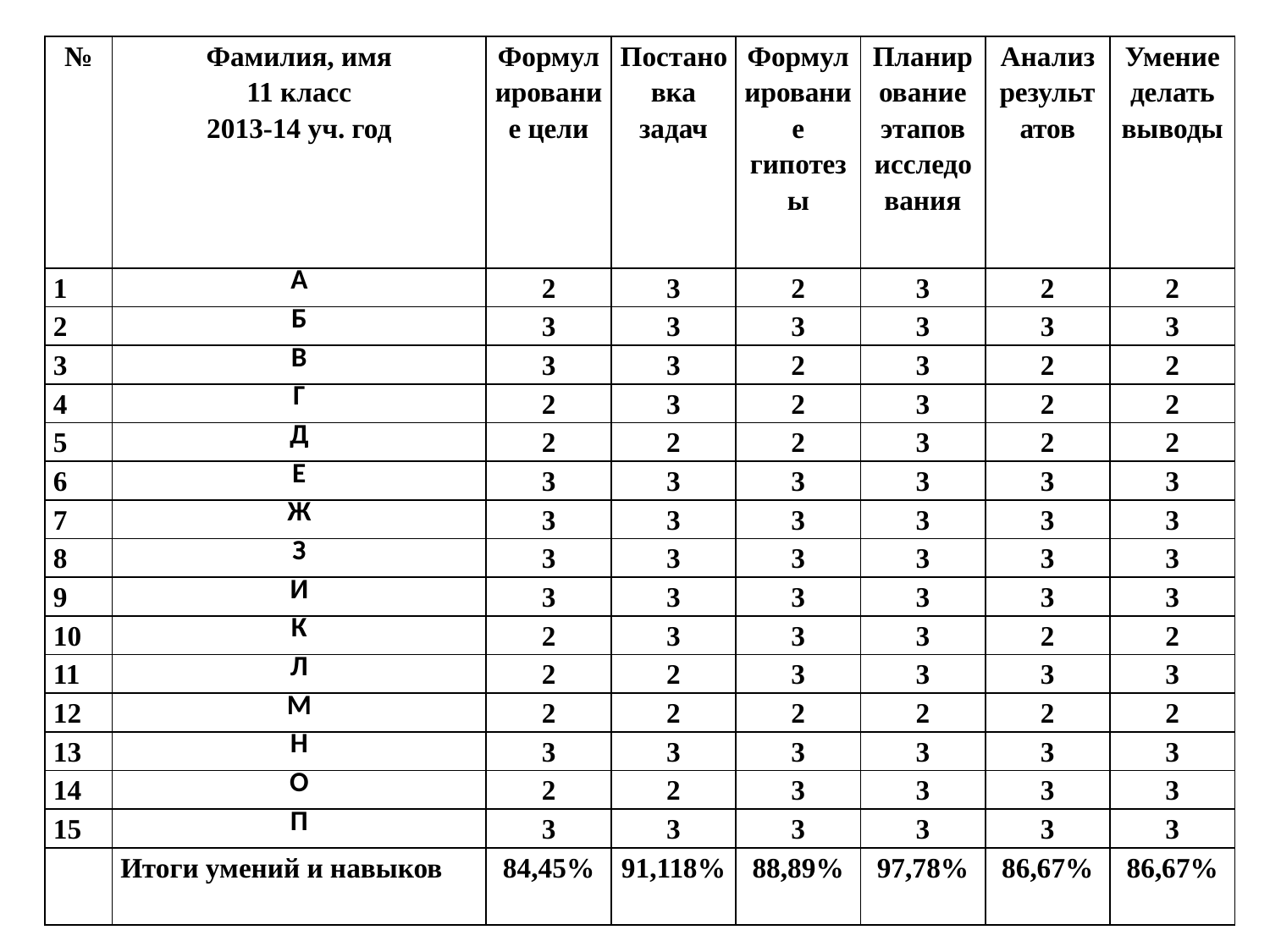

| № | Фамилия, имя 11 класс 2013-14 уч. год | Формулирование цели | Постановка задач | Формулирование гипотезы | Планирование этапов исследования | Анализ результатов | Умение делать выводы |
| --- | --- | --- | --- | --- | --- | --- | --- |
| 1 | А | 2 | 3 | 2 | 3 | 2 | 2 |
| 2 | Б | 3 | 3 | 3 | 3 | 3 | 3 |
| 3 | В | 3 | 3 | 2 | 3 | 2 | 2 |
| 4 | Г | 2 | 3 | 2 | 3 | 2 | 2 |
| 5 | Д | 2 | 2 | 2 | 3 | 2 | 2 |
| 6 | Е | 3 | 3 | 3 | 3 | 3 | 3 |
| 7 | Ж | 3 | 3 | 3 | 3 | 3 | 3 |
| 8 | З | 3 | 3 | 3 | 3 | 3 | 3 |
| 9 | И | 3 | 3 | 3 | 3 | 3 | 3 |
| 10 | К | 2 | 3 | 3 | 3 | 2 | 2 |
| 11 | Л | 2 | 2 | 3 | 3 | 3 | 3 |
| 12 | М | 2 | 2 | 2 | 2 | 2 | 2 |
| 13 | Н | 3 | 3 | 3 | 3 | 3 | 3 |
| 14 | О | 2 | 2 | 3 | 3 | 3 | 3 |
| 15 | П | 3 | 3 | 3 | 3 | 3 | 3 |
|  | Итоги умений и навыков | 84,45% | 91,118% | 88,89% | 97,78% | 86,67% | 86,67% |